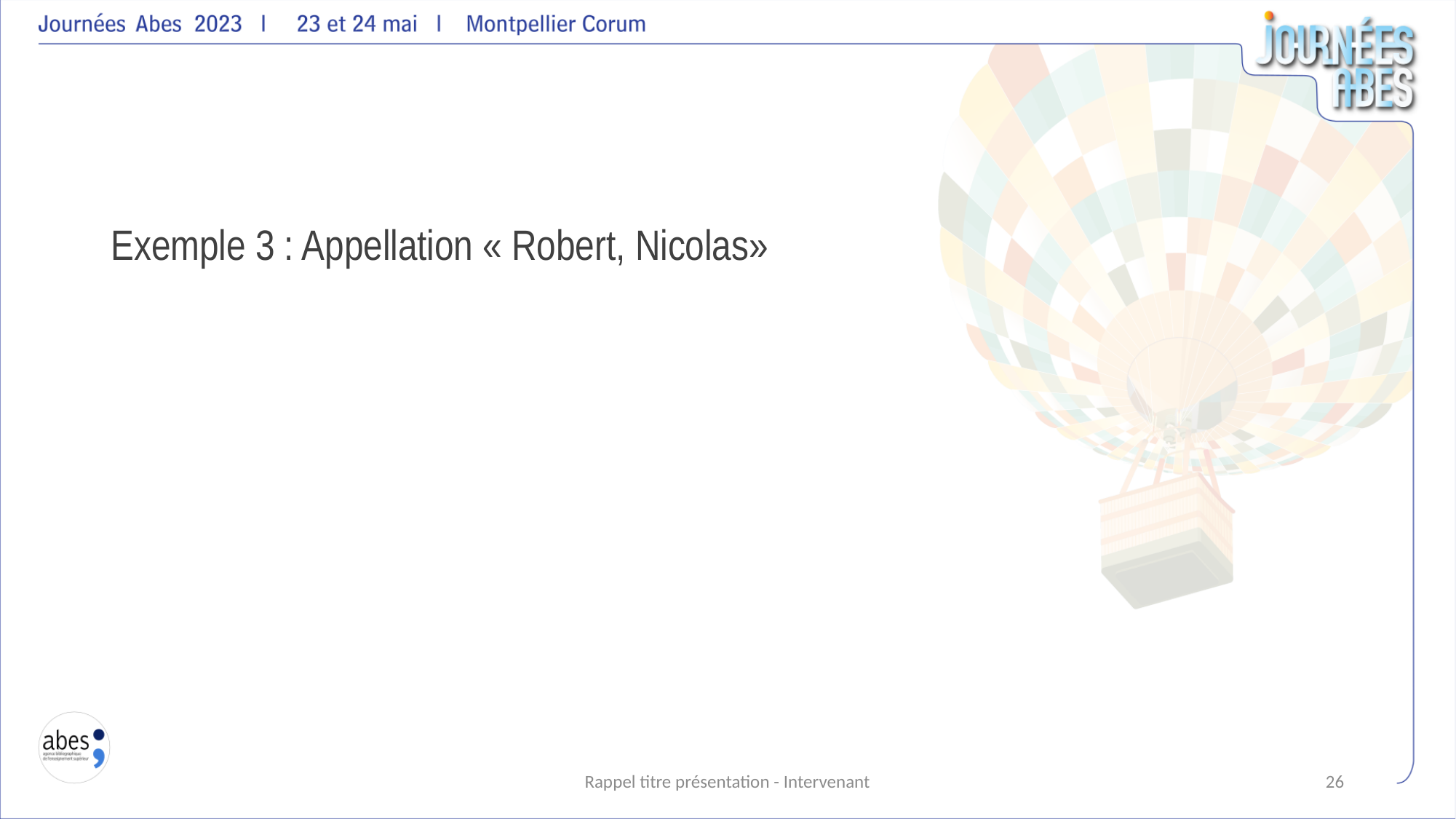

Exemple 3 : Appellation « Robert, Nicolas»
Rappel titre présentation - Intervenant
26